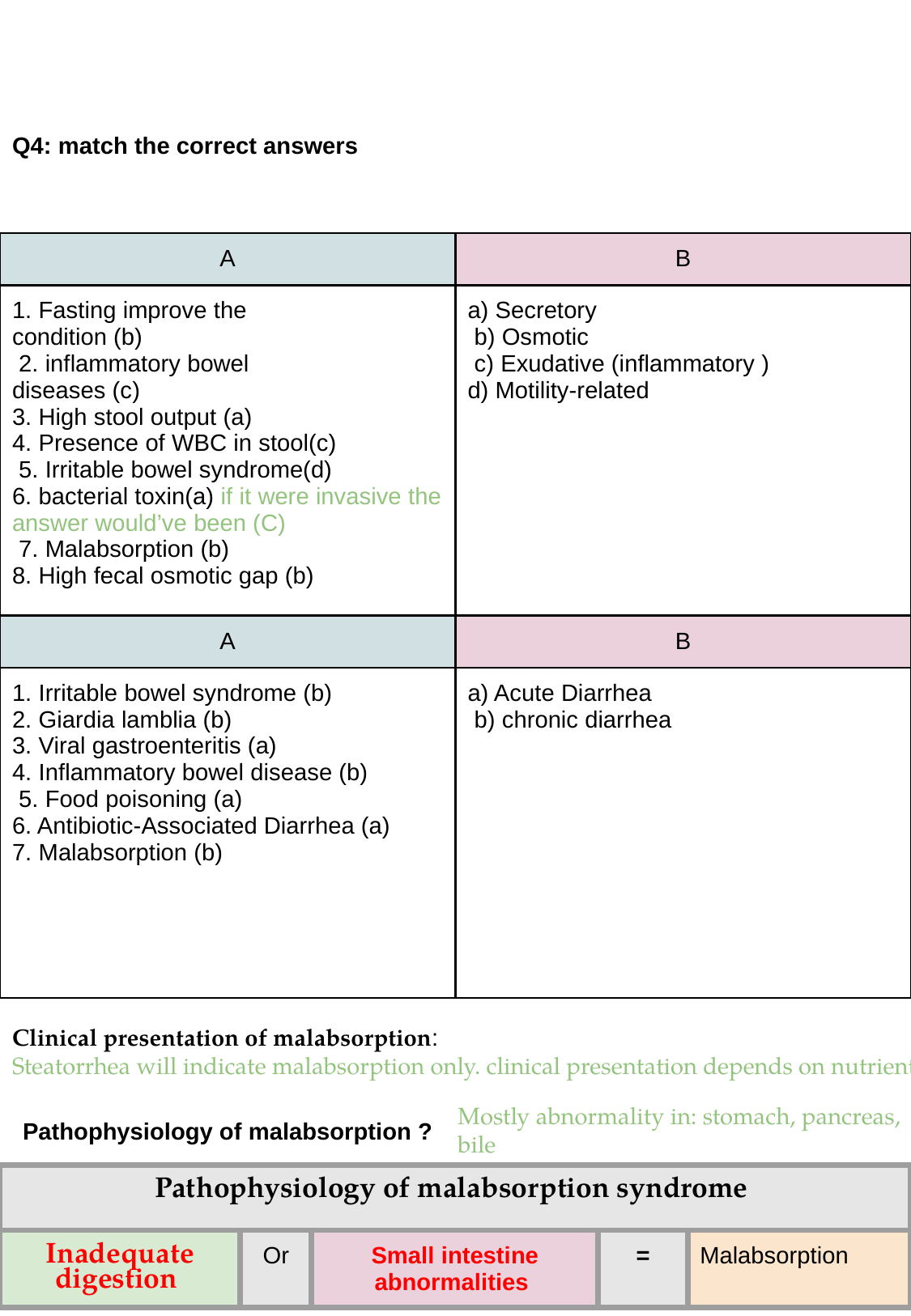

Q4: match the correct answers
| A | B |
| --- | --- |
| 1. Fasting improve the condition (b) 2. inflammatory bowel diseases (c) 3. High stool output (a) 4. Presence of WBC in stool(c) 5. Irritable bowel syndrome(d) 6. bacterial toxin(a) if it were invasive the answer would’ve been (C) 7. Malabsorption (b) 8. High fecal osmotic gap (b) | a) Secretory b) Osmotic c) Exudative (inflammatory ) d) Motility-related |
| A | B |
| --- | --- |
| 1. Irritable bowel syndrome (b) 2. Giardia lamblia (b) 3. Viral gastroenteritis (a) 4. Inflammatory bowel disease (b) 5. Food poisoning (a) 6. Antibiotic-Associated Diarrhea (a) 7. Malabsorption (b) | a) Acute Diarrhea b) chronic diarrhea |
Clinical presentation of malabsorption:
Steatorrhea will indicate malabsorption only. clinical presentation depends on nutrient
Mostly abnormality in: stomach, pancreas, bile
Pathophysiology of malabsorption ?
| Pathophysiology of malabsorption syndrome |  |  |  |  |
| --- | --- | --- | --- | --- |
| Inadequate digestion | Or | Small intestine abnormalities | = | Malabsorption |